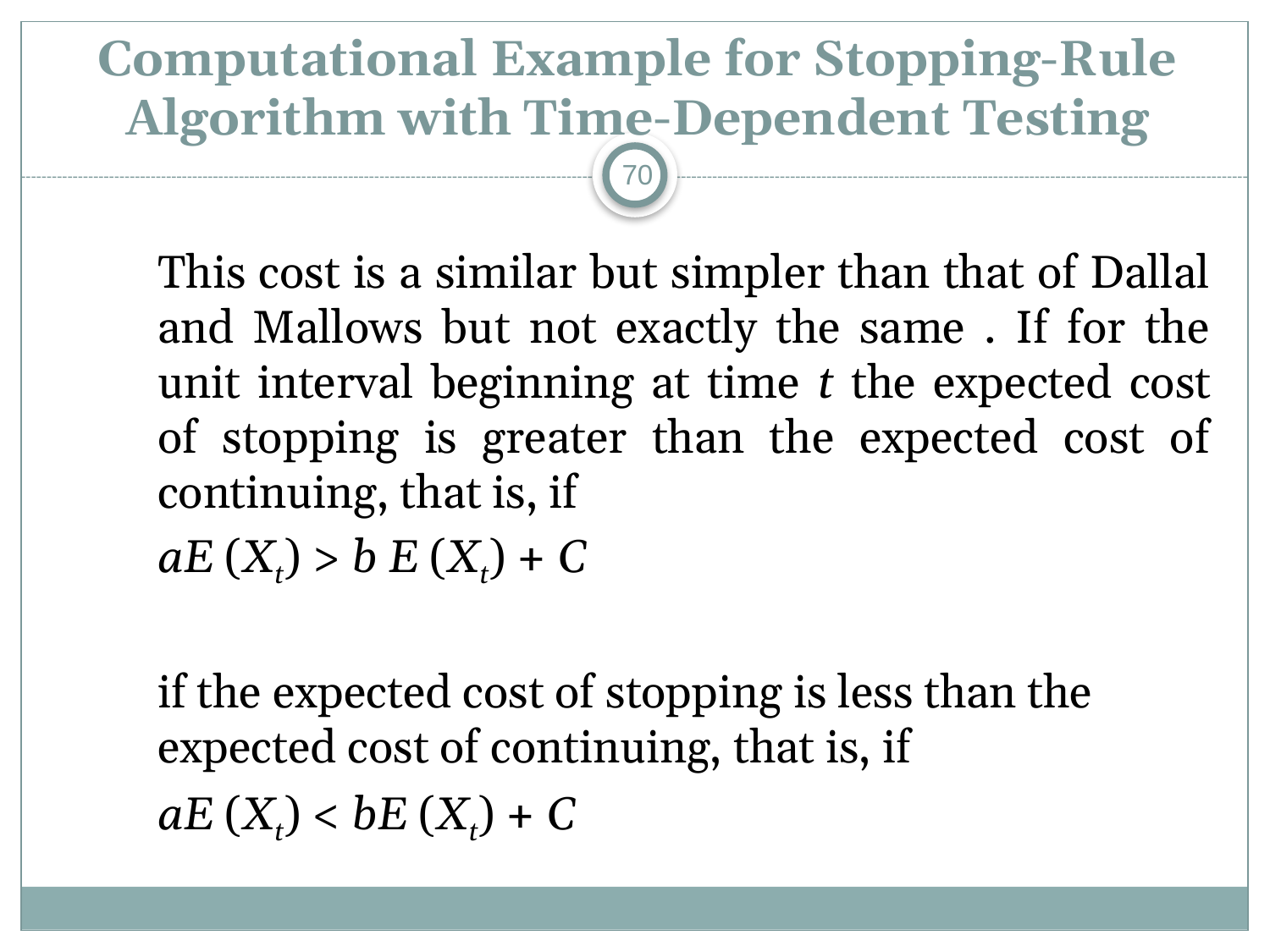

# Computational Example for Stopping-Rule Algorithm with Time-Dependent Testing
70
This cost is a similar but simpler than that of Dallal and Mallows but not exactly the same . If for the unit interval beginning at time t the expected cost of stopping is greater than the expected cost of continuing, that is, if
aE (Xt) > b E (Xt) + C

if the expected cost of stopping is less than the expected cost of continuing, that is, if
aE (Xt) < bE (Xt) + C